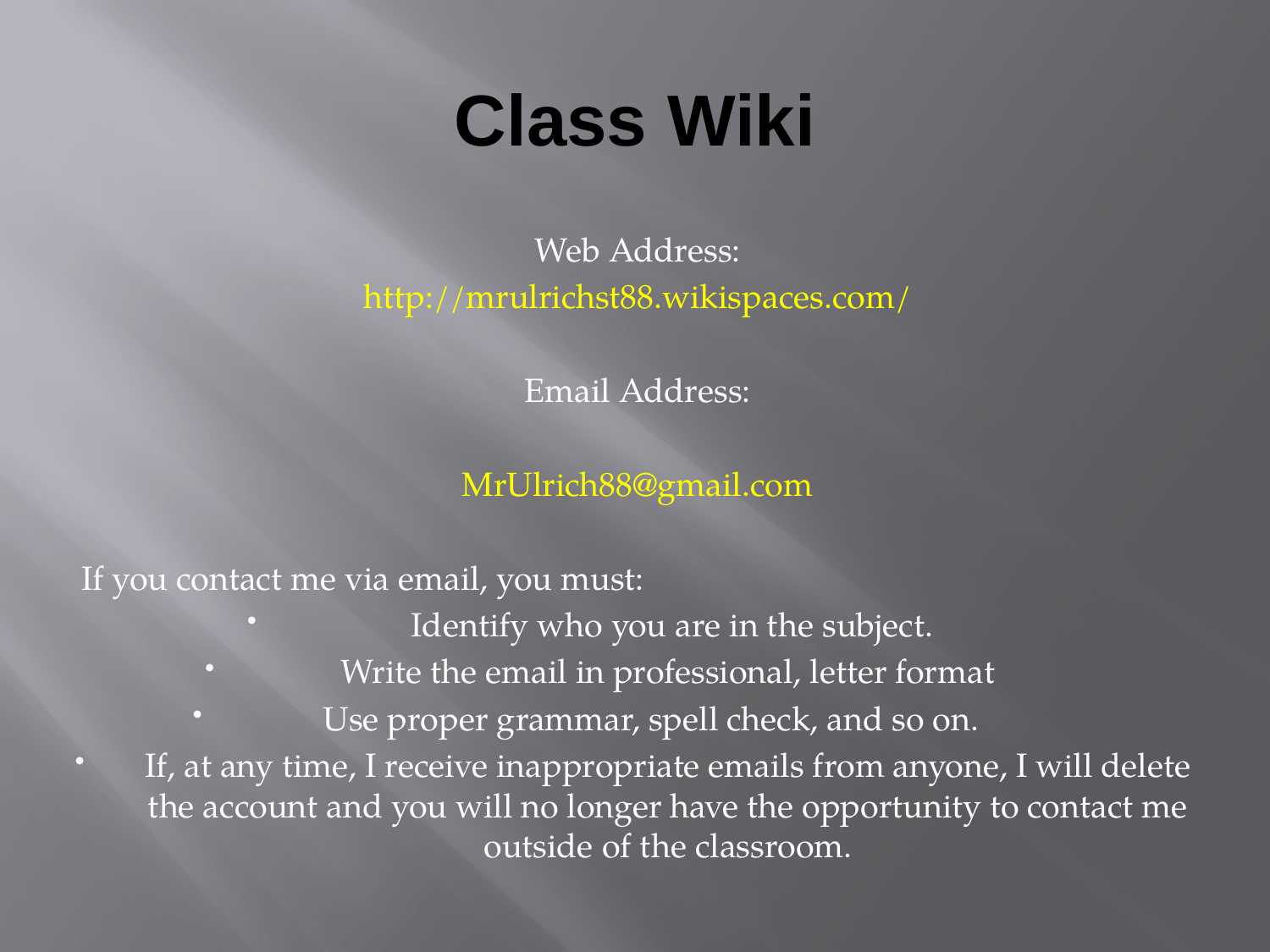

# Class Wiki
Web Address:
http://mrulrichst88.wikispaces.com/

Email Address:

MrUlrich88@gmail.com

If you contact me via email, you must:
 Identify who you are in the subject.
Write the email in professional, letter format
Use proper grammar, spell check, and so on.
If, at any time, I receive inappropriate emails from anyone, I will delete the account and you will no longer have the opportunity to contact me outside of the classroom.